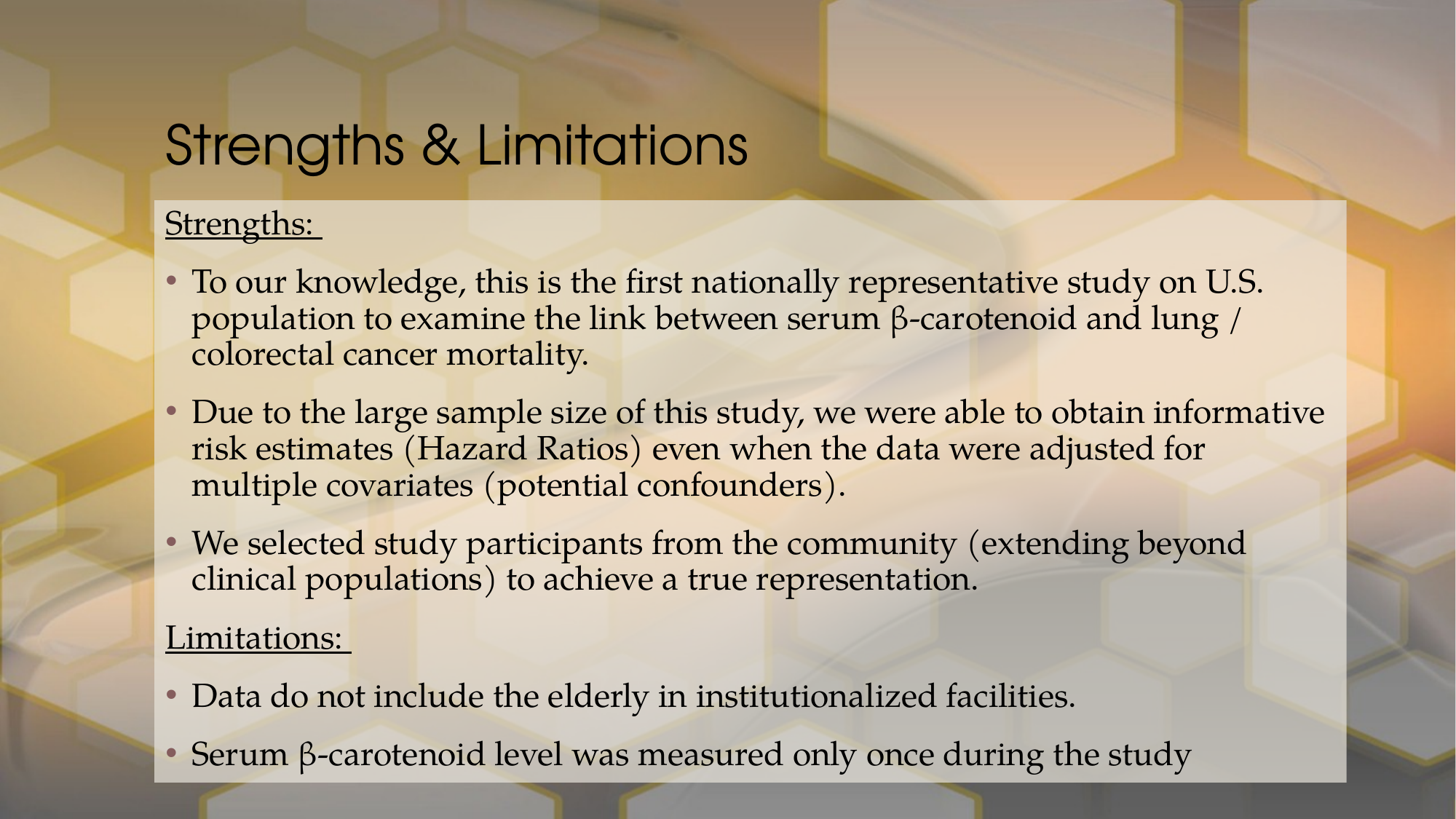

# Strengths & Limitations
Strengths:
To our knowledge, this is the first nationally representative study on U.S. population to examine the link between serum β-carotenoid and lung / colorectal cancer mortality.
Due to the large sample size of this study, we were able to obtain informative risk estimates (Hazard Ratios) even when the data were adjusted for multiple covariates (potential confounders).
We selected study participants from the community (extending beyond clinical populations) to achieve a true representation.
Limitations:
Data do not include the elderly in institutionalized facilities.
Serum β-carotenoid level was measured only once during the study